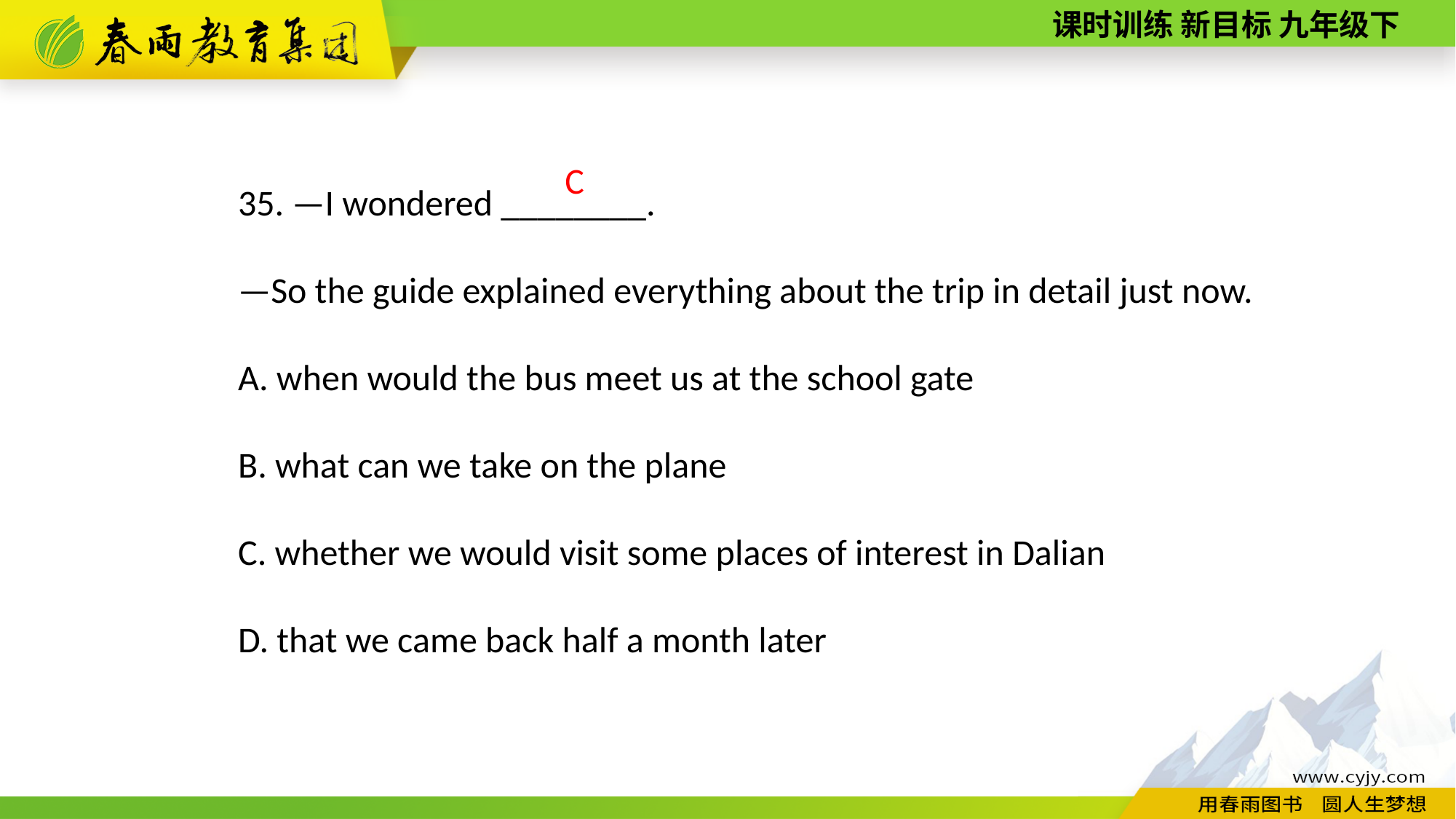

35. —I wondered ________.
—So the guide explained everything about the trip in detail just now.
A. when would the bus meet us at the school gate
B. what can we take on the plane
C. whether we would visit some places of interest in Dalian
D. that we came back half a month later
C